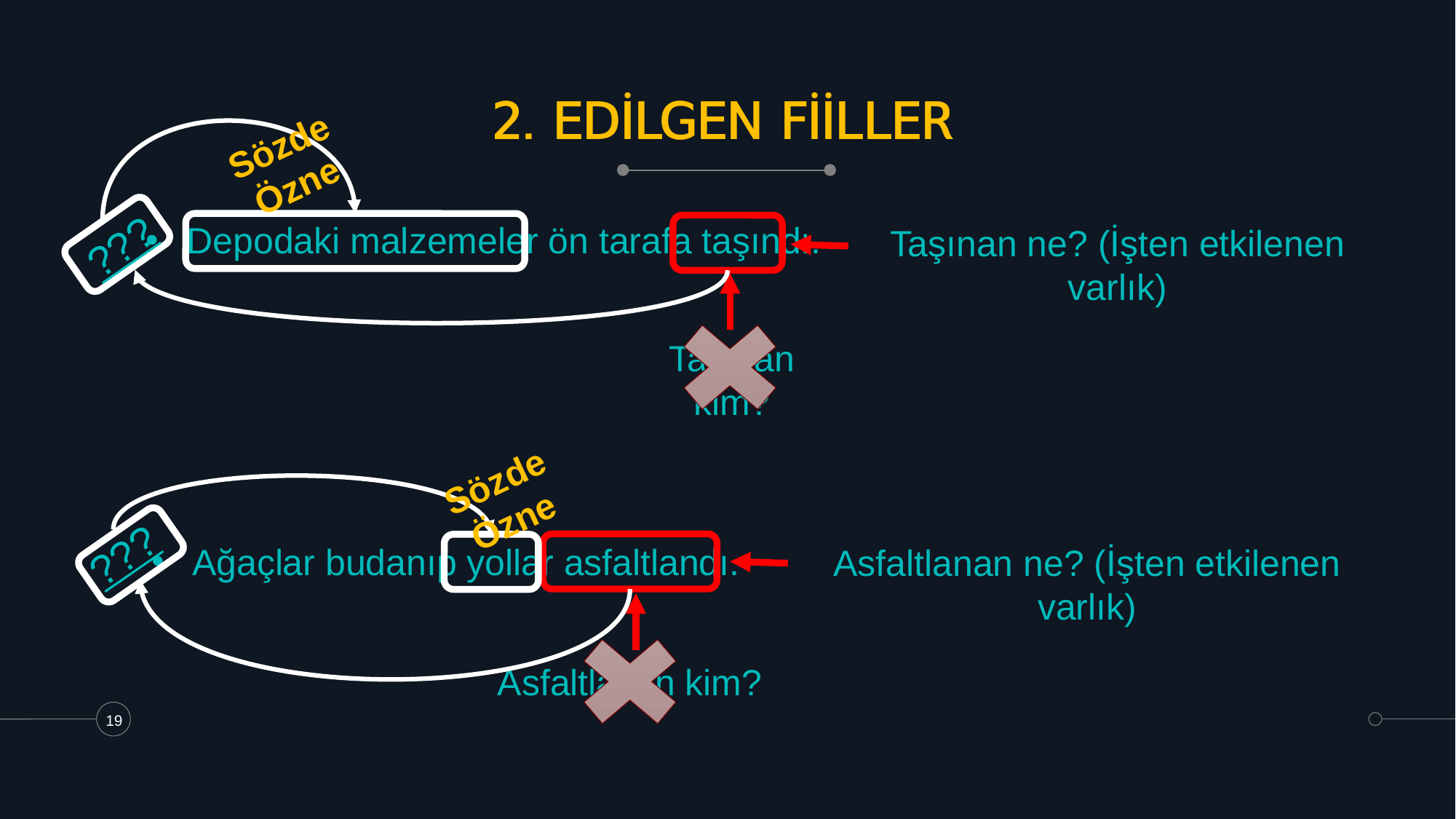

# 2. EDİLGEN FİİLLER
Sözde
Özne
Depodaki malzemeler ön tarafa taşındı.

???

Taşınan ne? (İşten etkilenen varlık)

Taşıyan kim?
Sözde
Özne
???

Ağaçlar budanıp yollar asfaltlandı.

Asfaltlanan ne? (İşten etkilenen varlık)

Asfaltlayan kim?
19